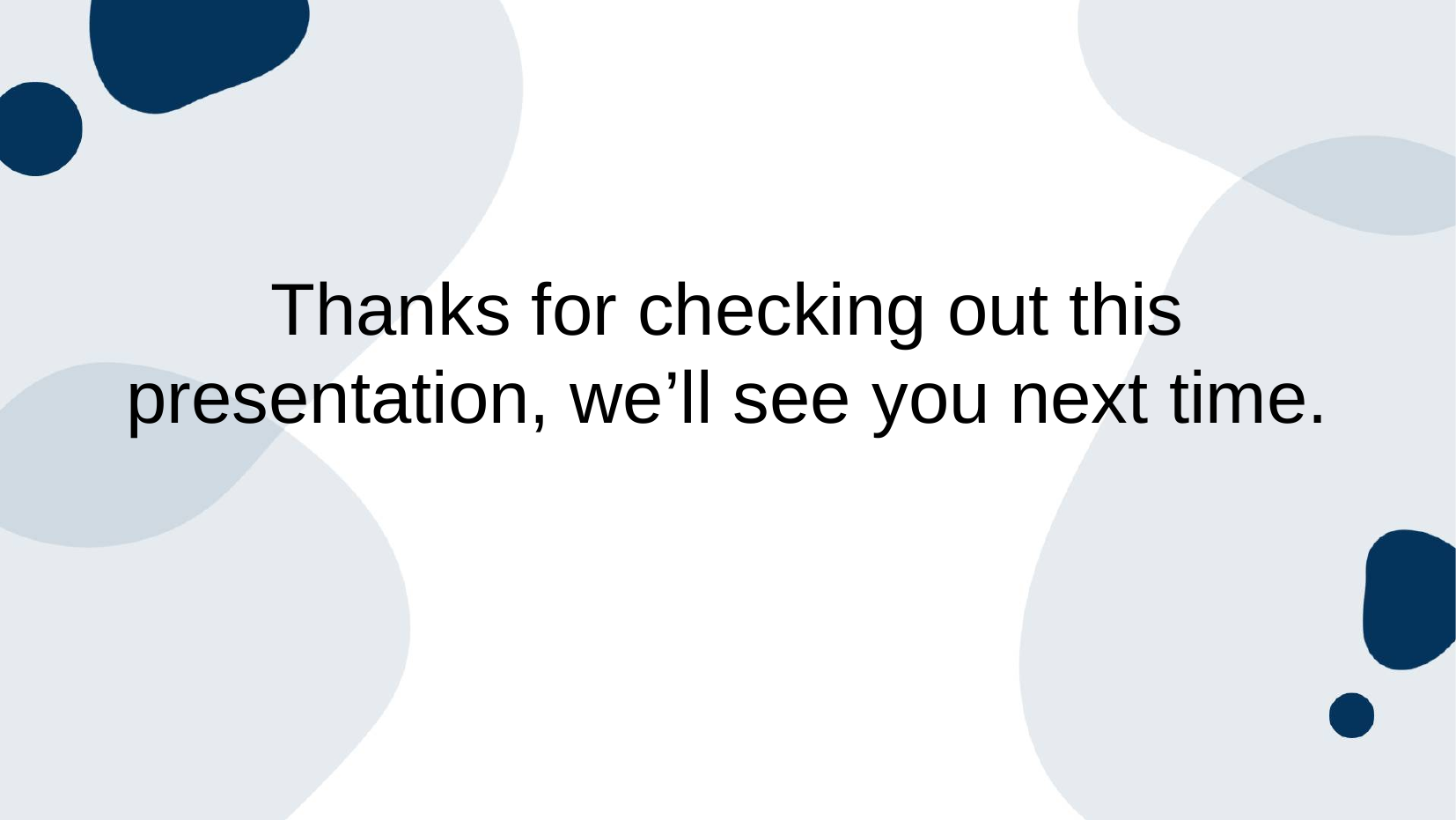

# Thanks for checking out this presentation, we’ll see you next time.